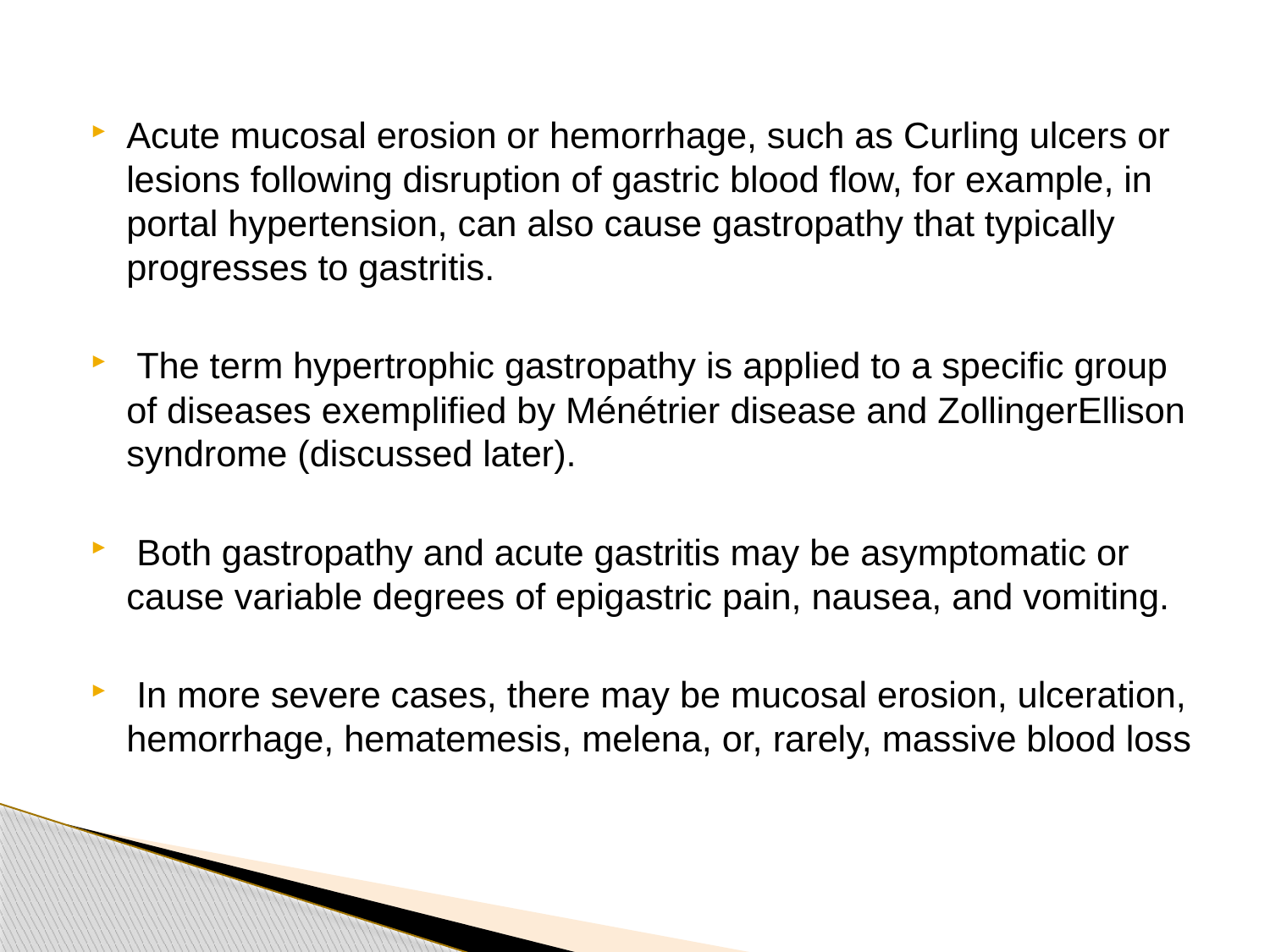

Acute mucosal erosion or hemorrhage, such as Curling ulcers or lesions following disruption of gastric blood flow, for example, in portal hypertension, can also cause gastropathy that typically progresses to gastritis.

 The term hypertrophic gastropathy is applied to a specific group of diseases exemplified by Ménétrier disease and ZollingerEllison syndrome (discussed later).

 Both gastropathy and acute gastritis may be asymptomatic or cause variable degrees of epigastric pain, nausea, and vomiting.

 In more severe cases, there may be mucosal erosion, ulceration, hemorrhage, hematemesis, melena, or, rarely, massive blood loss